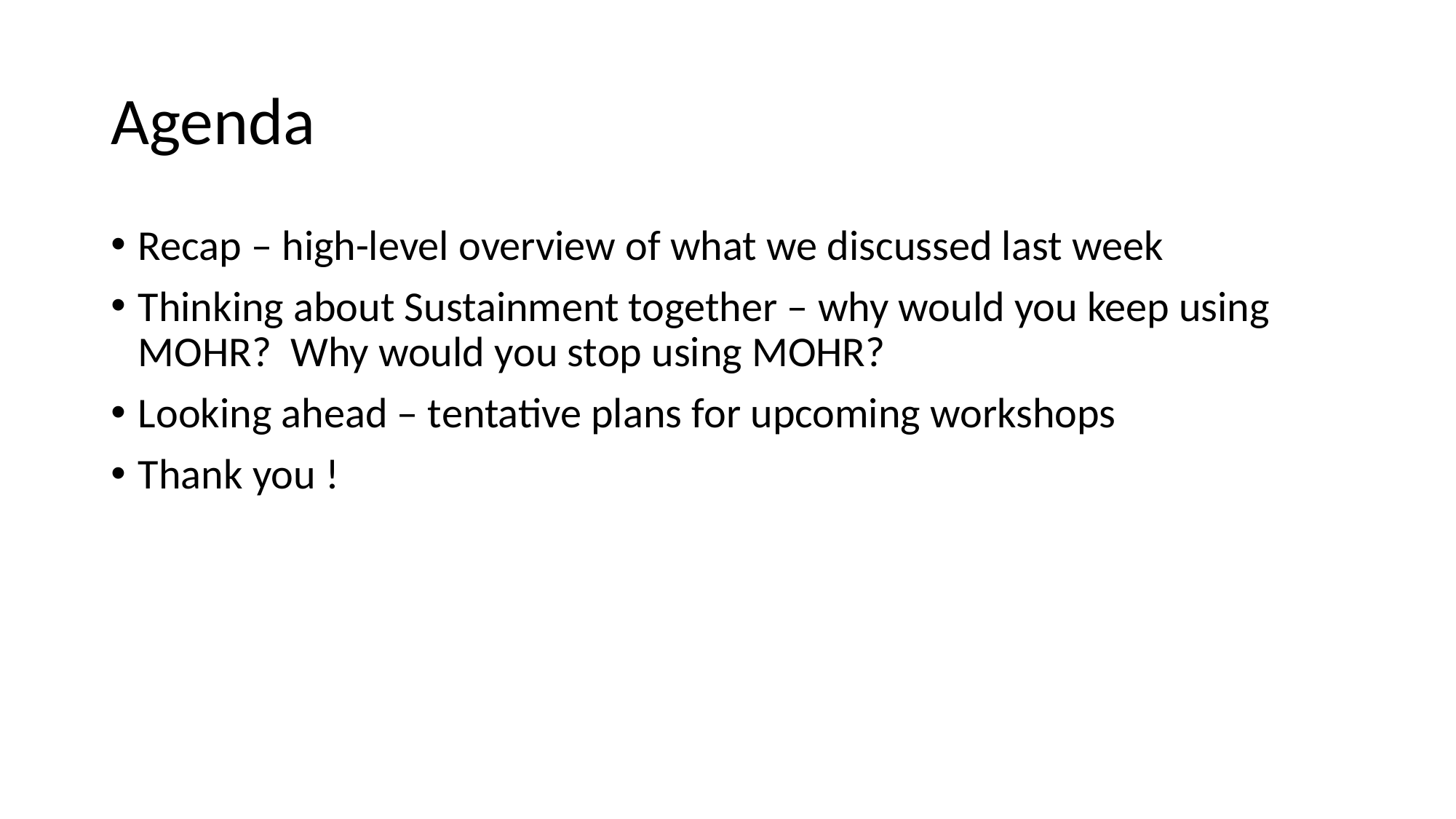

# Agenda
Recap – high-level overview of what we discussed last week
Thinking about Sustainment together – why would you keep using MOHR?  Why would you stop using MOHR?
Looking ahead – tentative plans for upcoming workshops
Thank you !